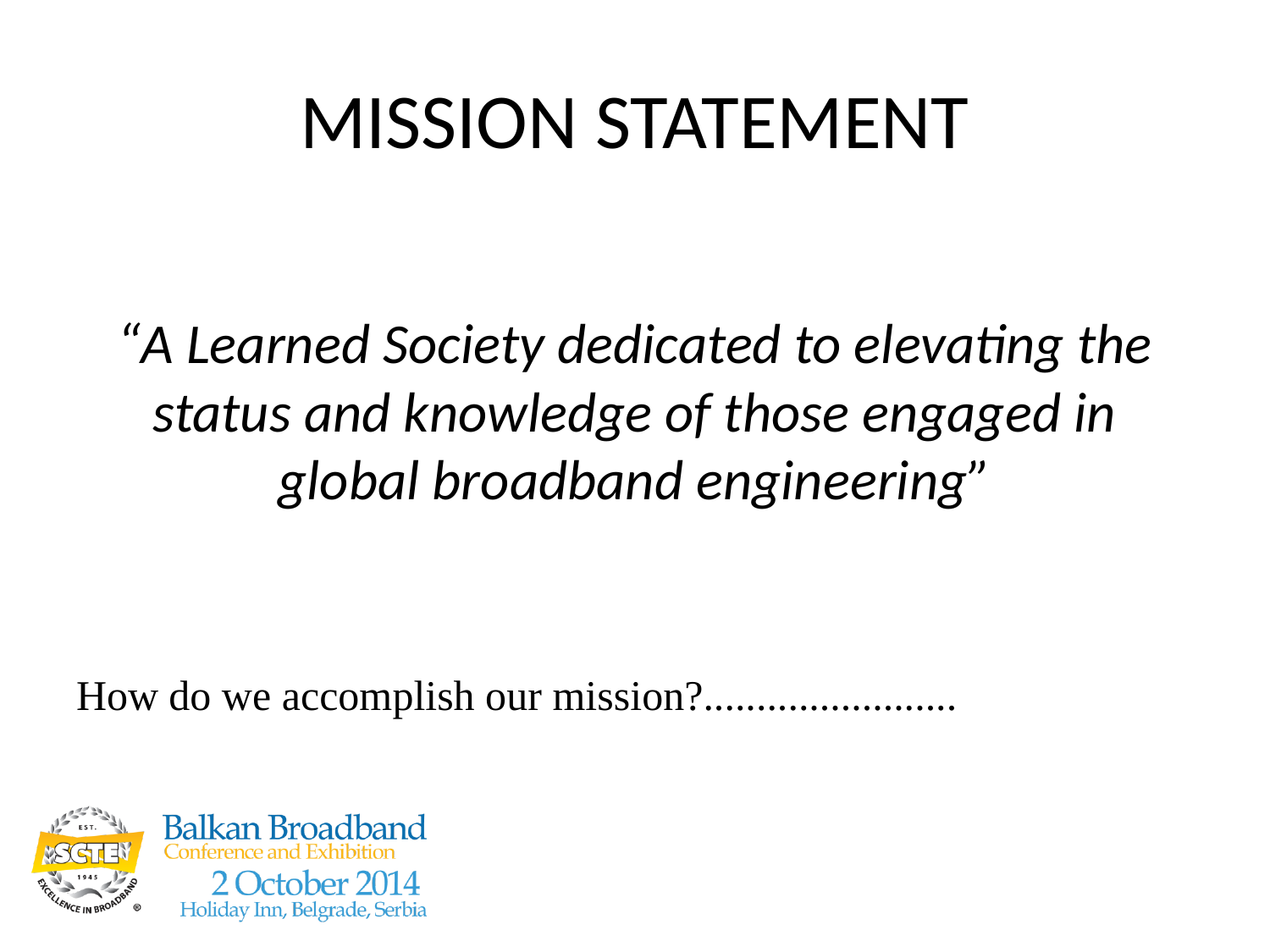

# MISSION STATEMENT

“A Learned Society dedicated to elevating the status and knowledge of those engaged in global broadband engineering”

How do we accomplish our mission?........................